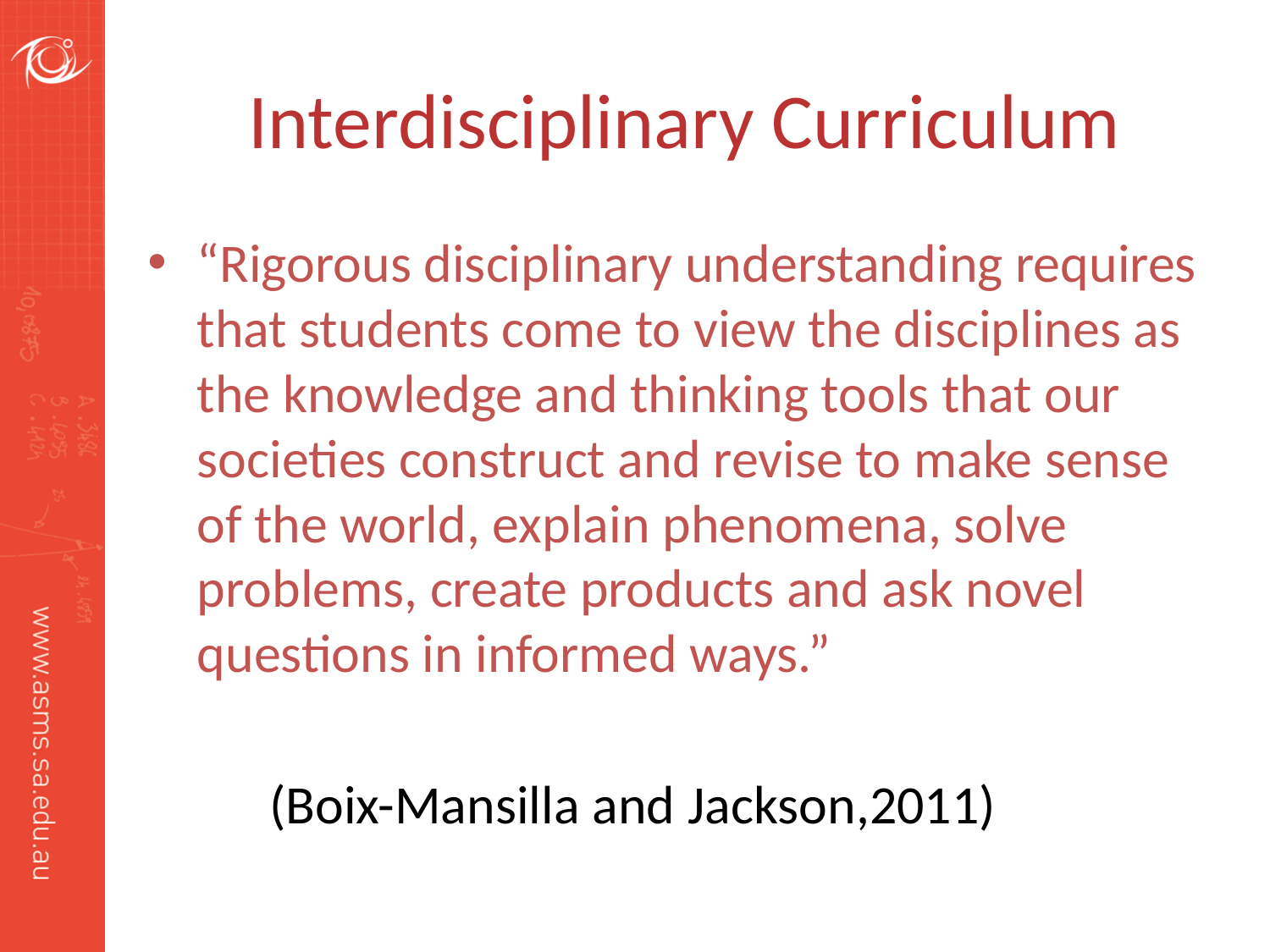

# Interdisciplinary Curriculum
“Rigorous disciplinary understanding requires that students come to view the disciplines as the knowledge and thinking tools that our societies construct and revise to make sense of the world, explain phenomena, solve problems, create products and ask novel questions in informed ways.”

		(Boix-Mansilla and Jackson,2011)